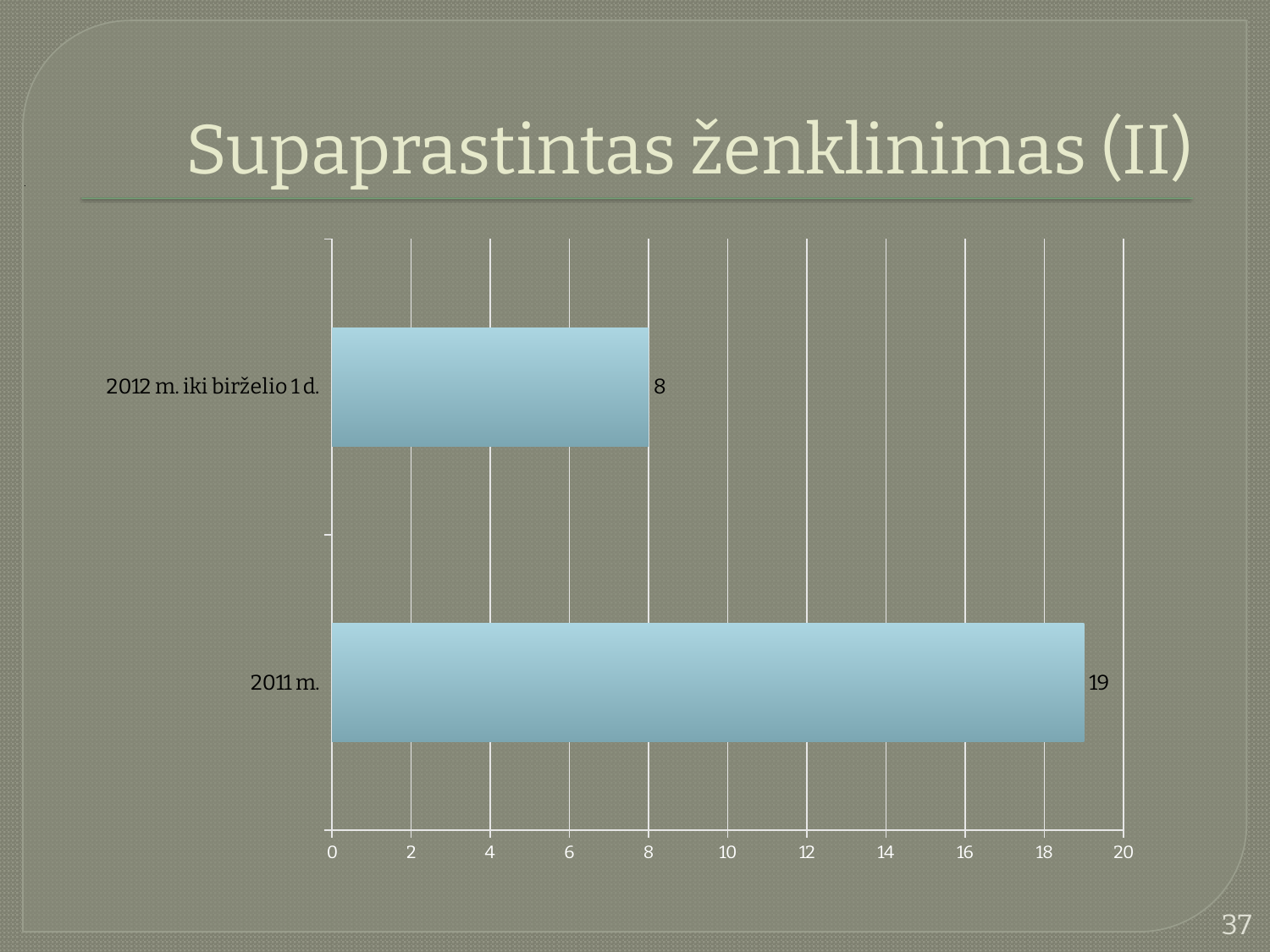

# Supaprastintas ženklinimas (II)

[unsupported chart]

### Chart

| Category | Supaprastintas ženklinimas |
|---|---|
| 2011 m. | 19.0 |
| 2012 m. iki birželio 1 d. | 8.0 |
37